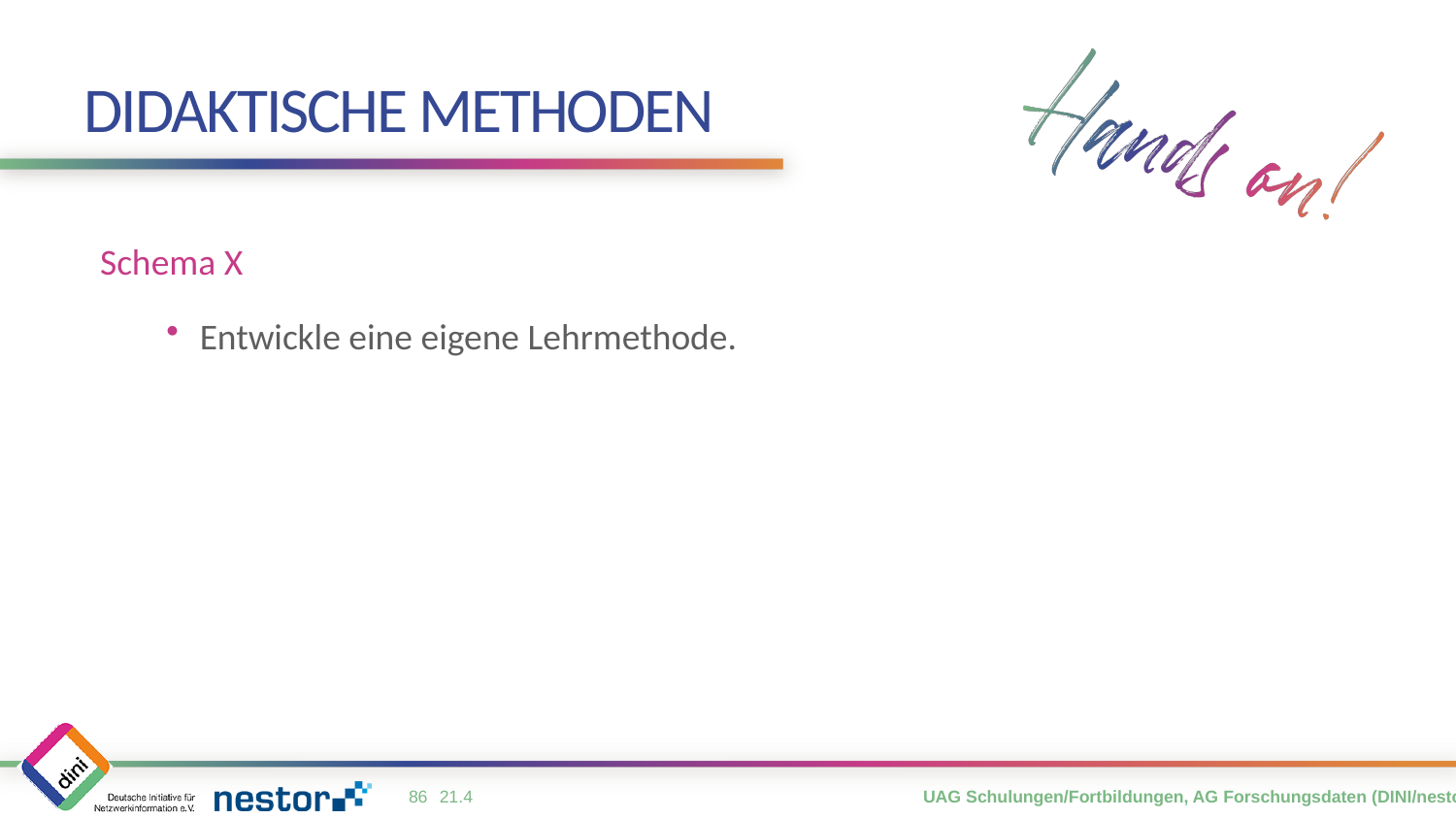

# Didaktische Methoden
Schema X
Entwickle eine eigene Lehrmethode.
86
21.4